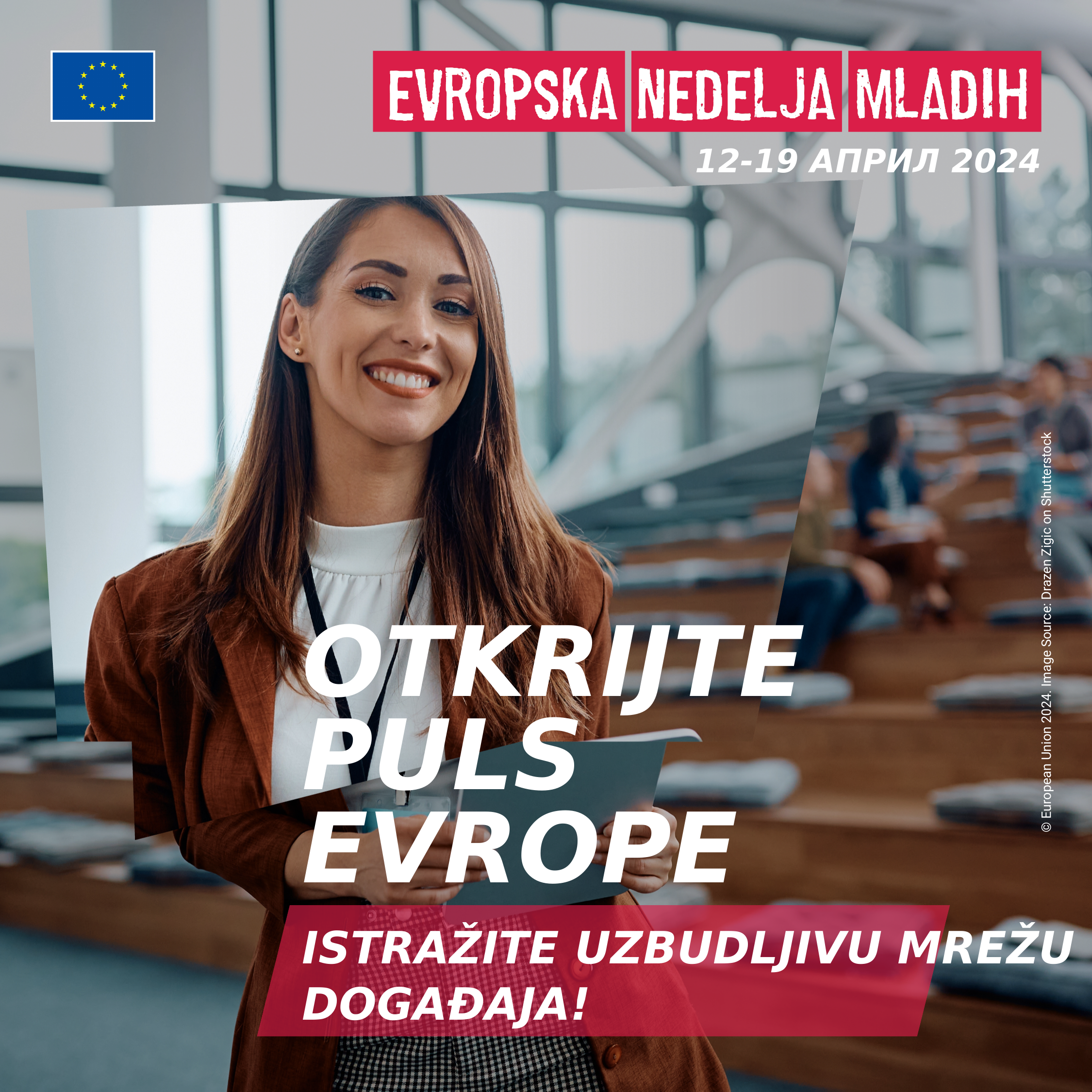

© European Union 2024. Image Source: Drazen Zigic on Shutterstock
OTKRIJTE PULS EVROPE

ISTRAŽITE UZBUDLJIVU MREŽU DOGAĐAJA!